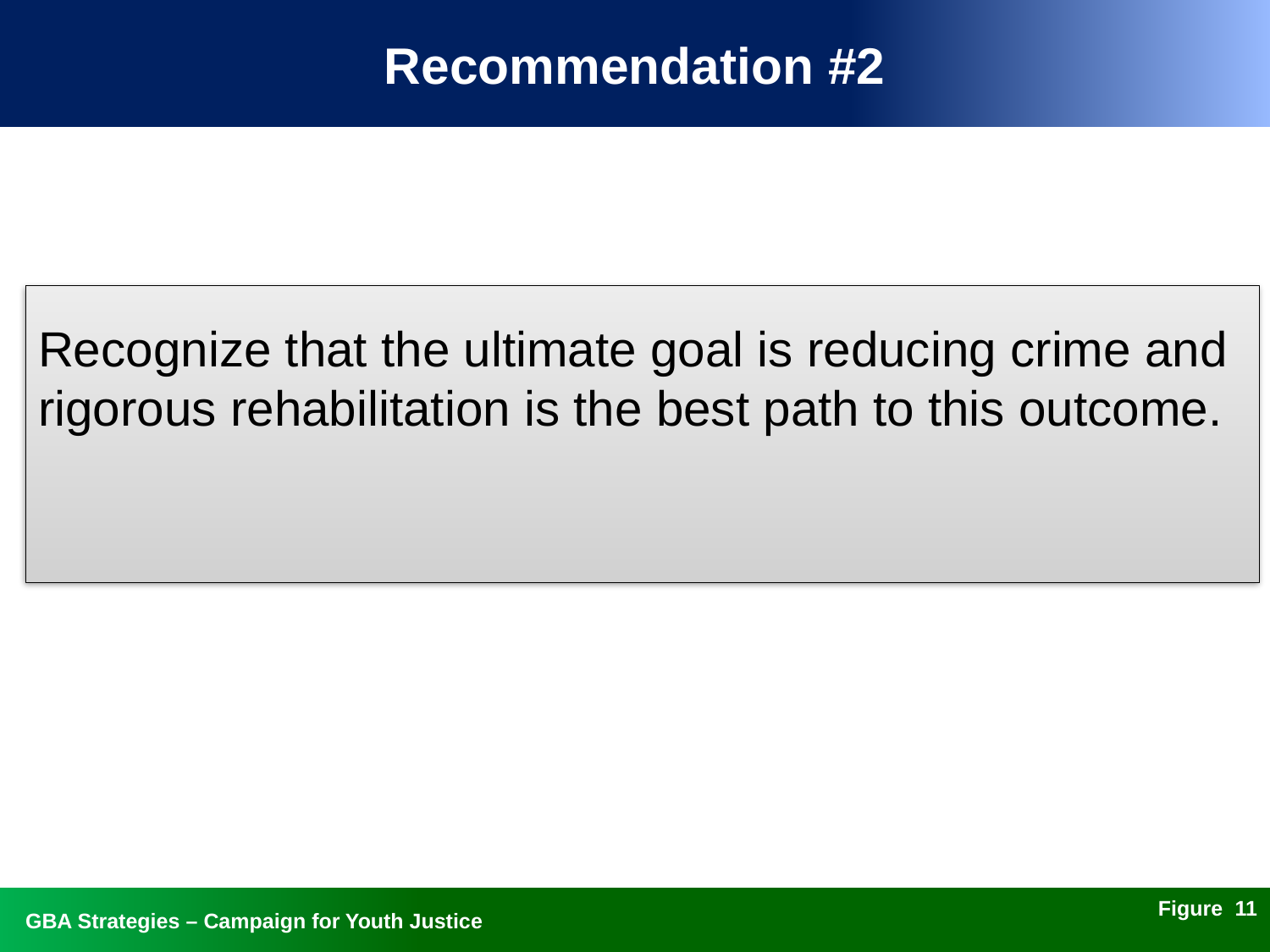

# Recommendation #2
Recognize that the ultimate goal is reducing crime and rigorous rehabilitation is the best path to this outcome.
Figure  11